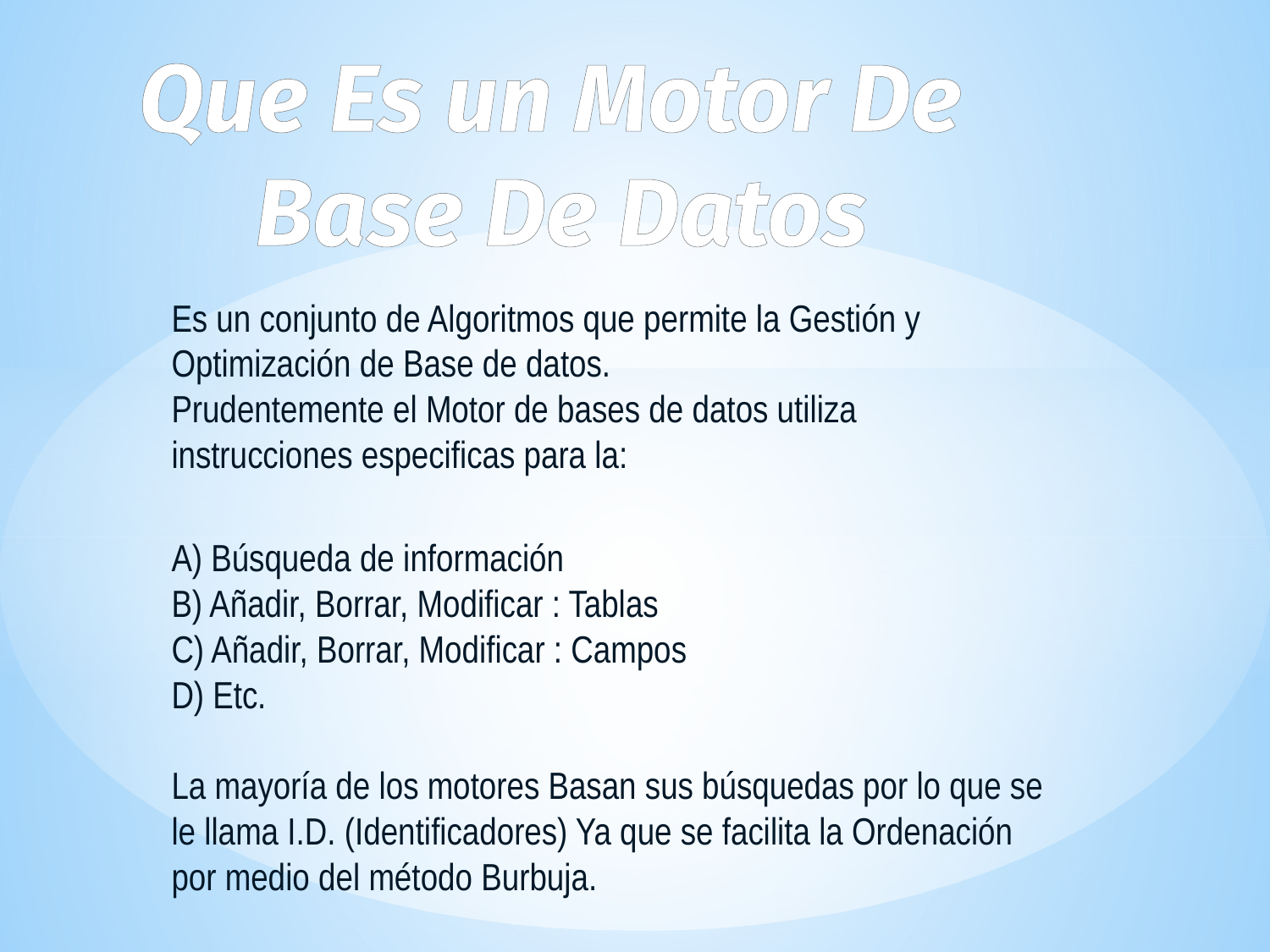

Que Es un Motor De
Base De Datos
Es un conjunto de Algoritmos que permite la Gestión y Optimización de Base de datos.
Prudentemente el Motor de bases de datos utiliza instrucciones especificas para la:
A) Búsqueda de información
B) Añadir, Borrar, Modificar : Tablas
C) Añadir, Borrar, Modificar : Campos
D) Etc.
La mayoría de los motores Basan sus búsquedas por lo que se le llama I.D. (Identificadores) Ya que se facilita la Ordenación por medio del método Burbuja.